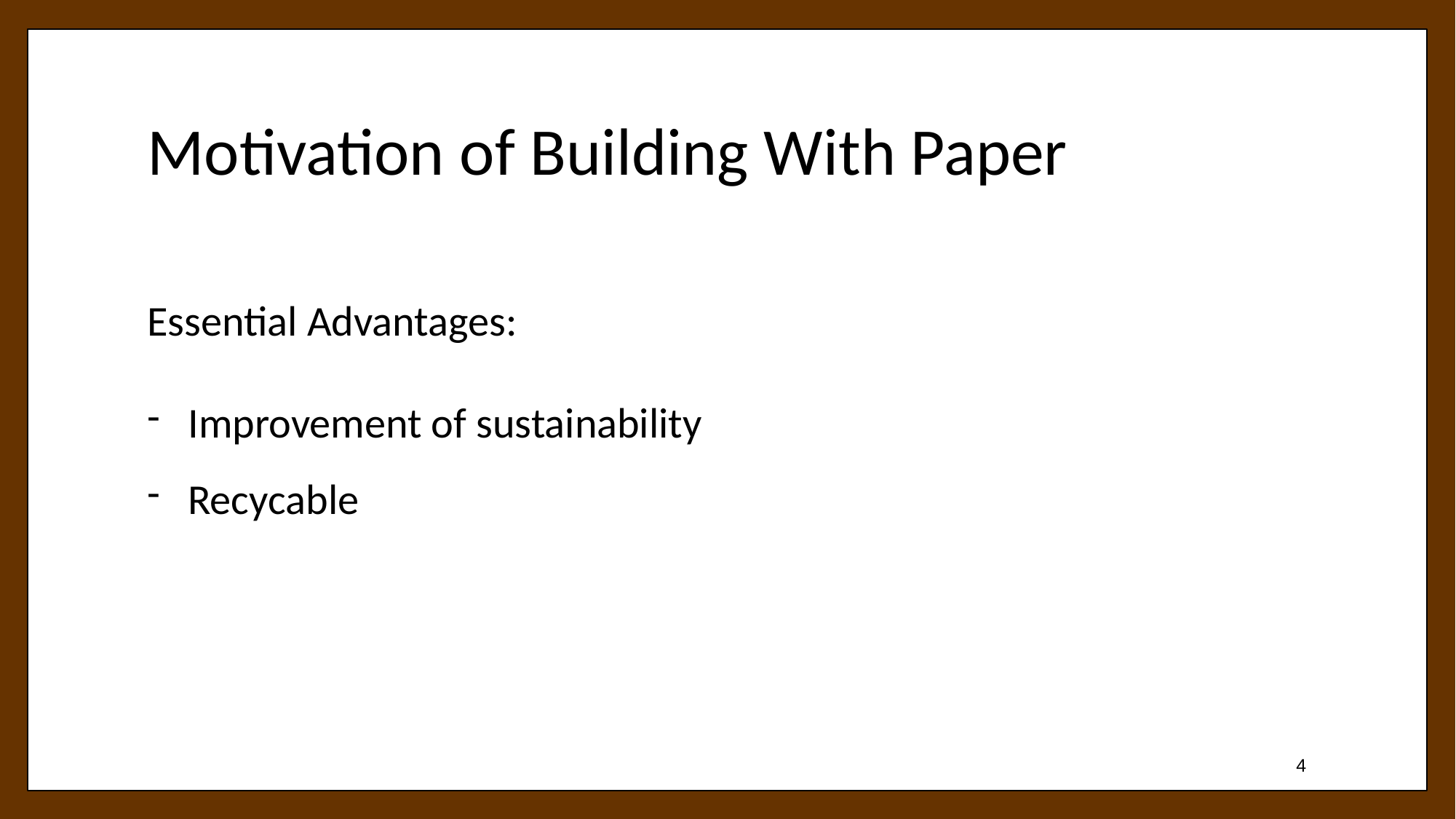

# Motivation of Building With Paper
Essential Advantages:

Improvement of sustainability
Recycable
4